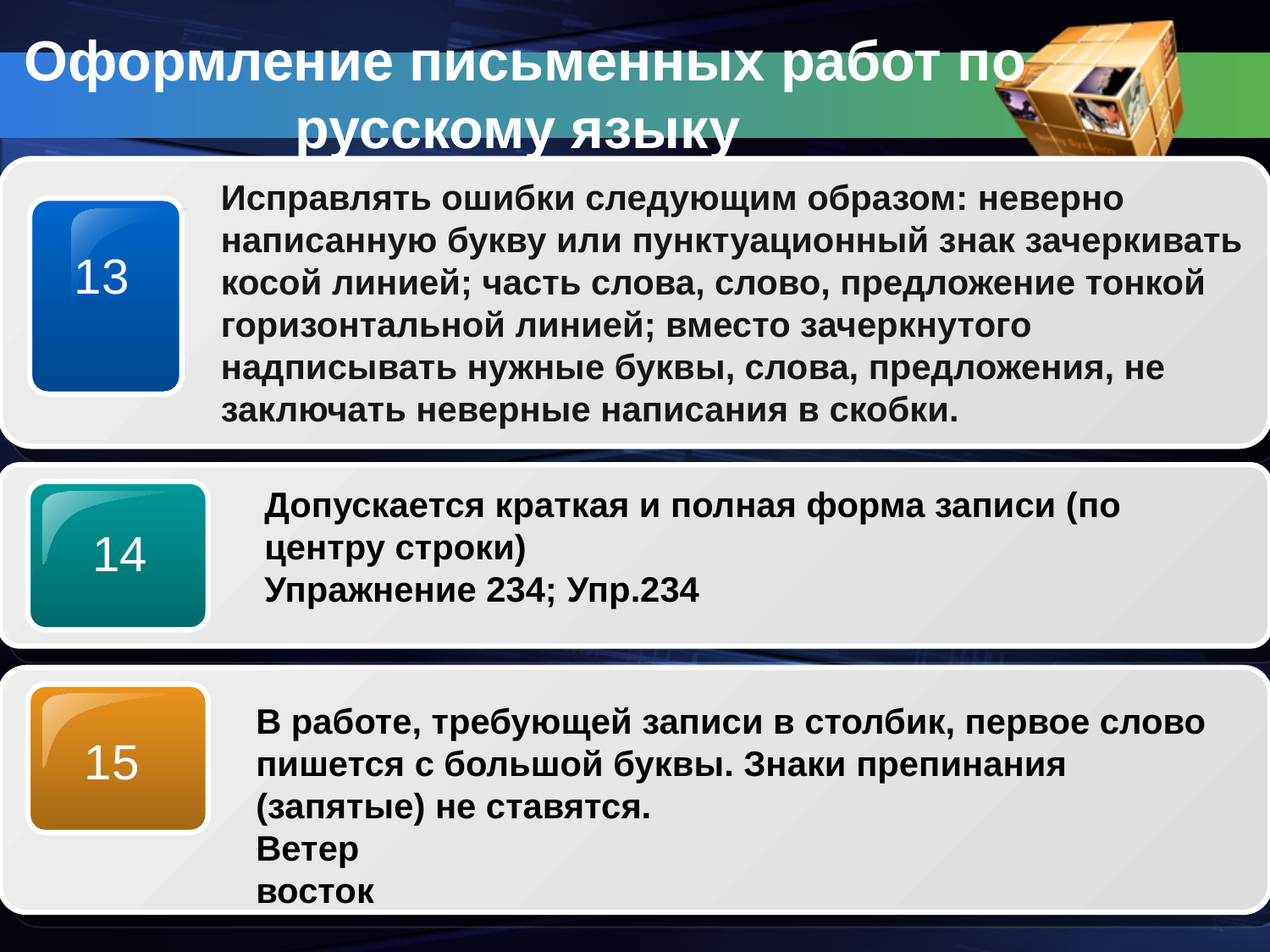

# Оформление письменных работ по русскому языку

Исправлять ошибки следующим образом: неверно написанную букву или пунктуационный знак зачеркивать косой линией; часть слова, слово, предложение тонкой горизонтальной линией; вместо зачеркнутого надписывать нужные буквы, слова, предложения, не заключать неверные написания в скобки.

13

Допускается краткая и полная форма записи (по центру строки)
Упражнение 234; Упр.234

14

В работе, требующей записи в столбик, первое слово пишется с большой буквы. Знаки препинания (запятые) не ставятся.
Ветер
восток

15